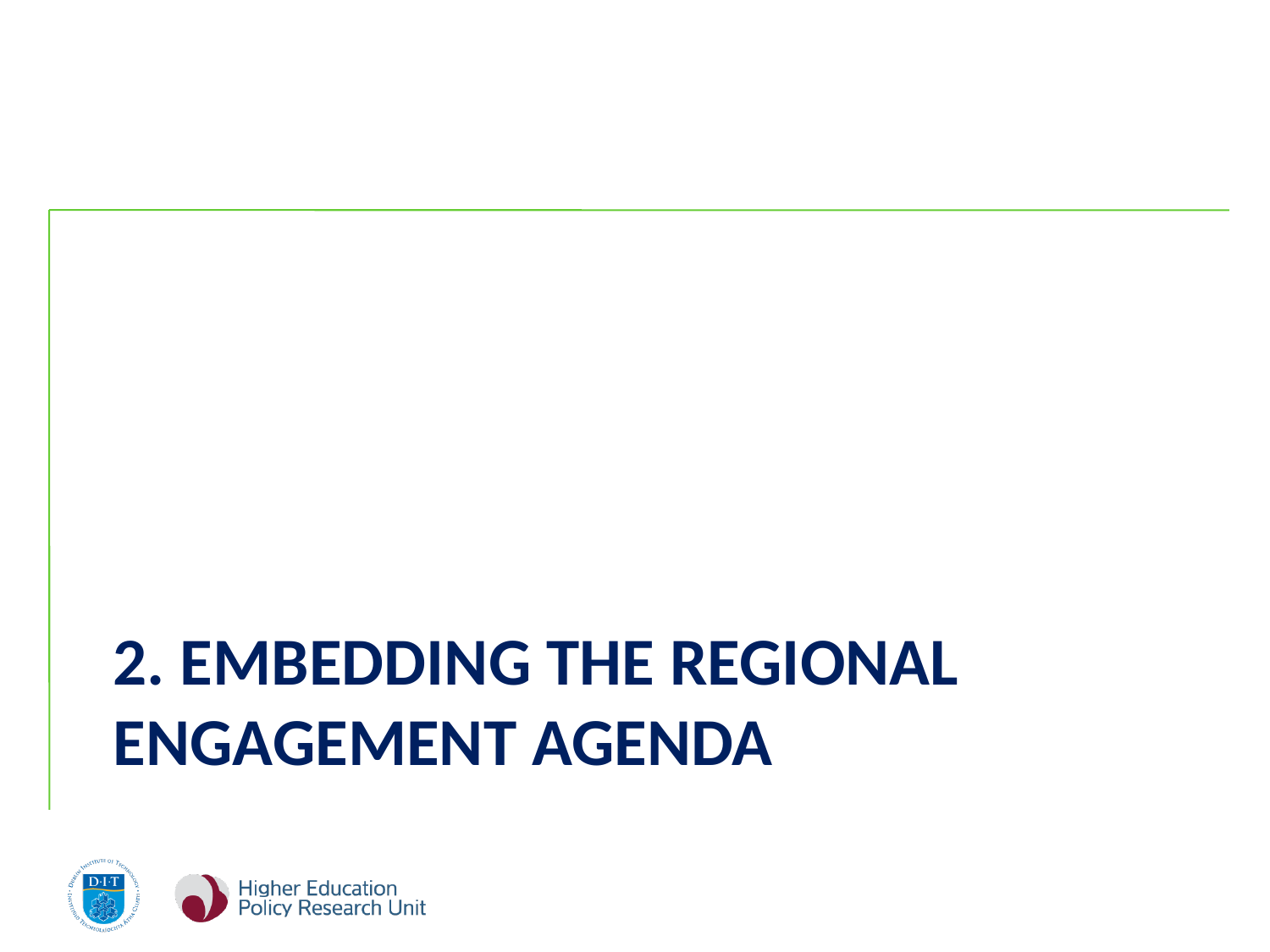

# 2. Embedding the REGIONAL Engagement Agenda